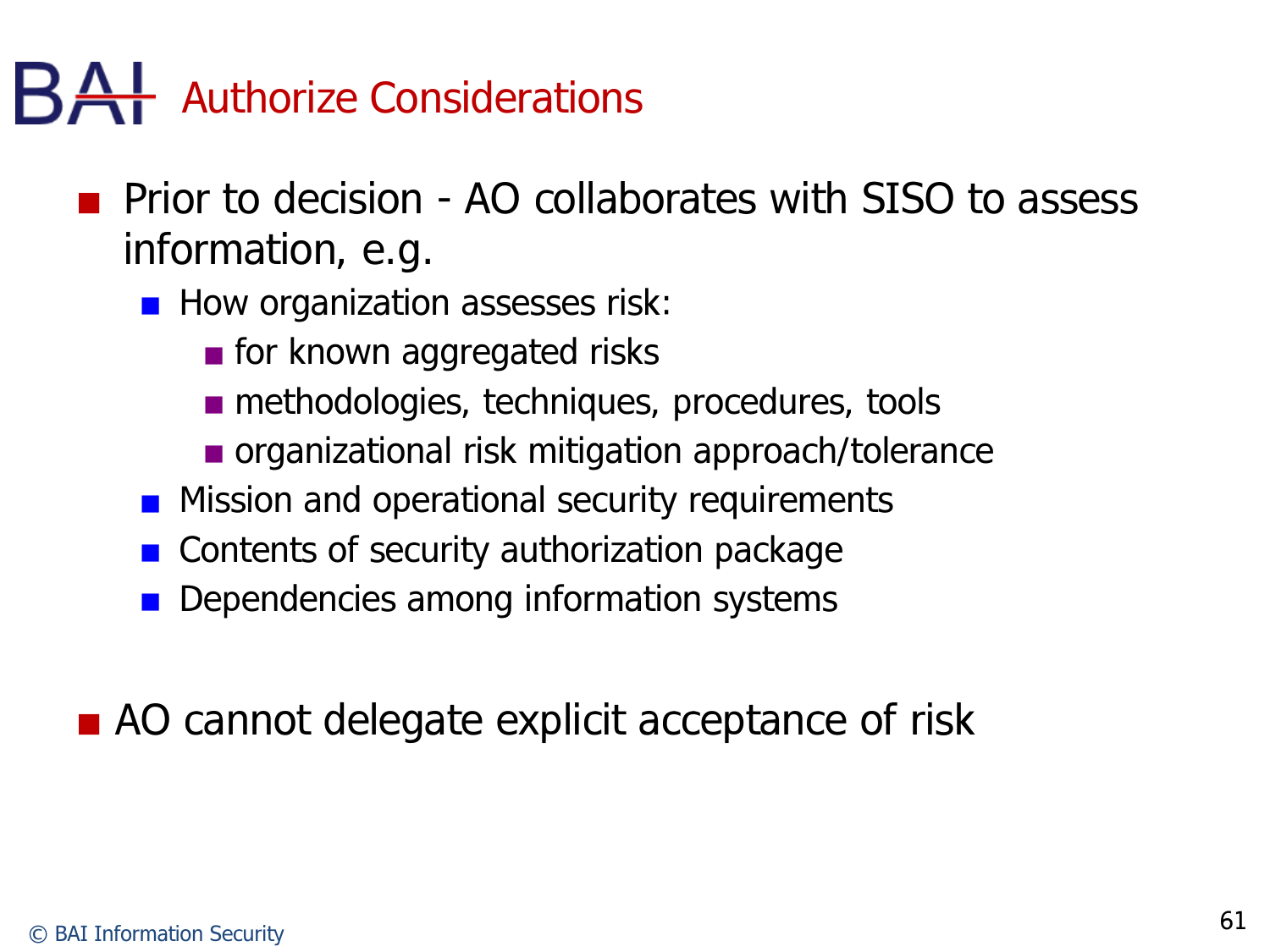

# Authorize Considerations
Prior to decision - AO collaborates with SISO to assess information, e.g.
How organization assesses risk:
for known aggregated risks
methodologies, techniques, procedures, tools
organizational risk mitigation approach/tolerance
Mission and operational security requirements
Contents of security authorization package
Dependencies among information systems

AO cannot delegate explicit acceptance of risk